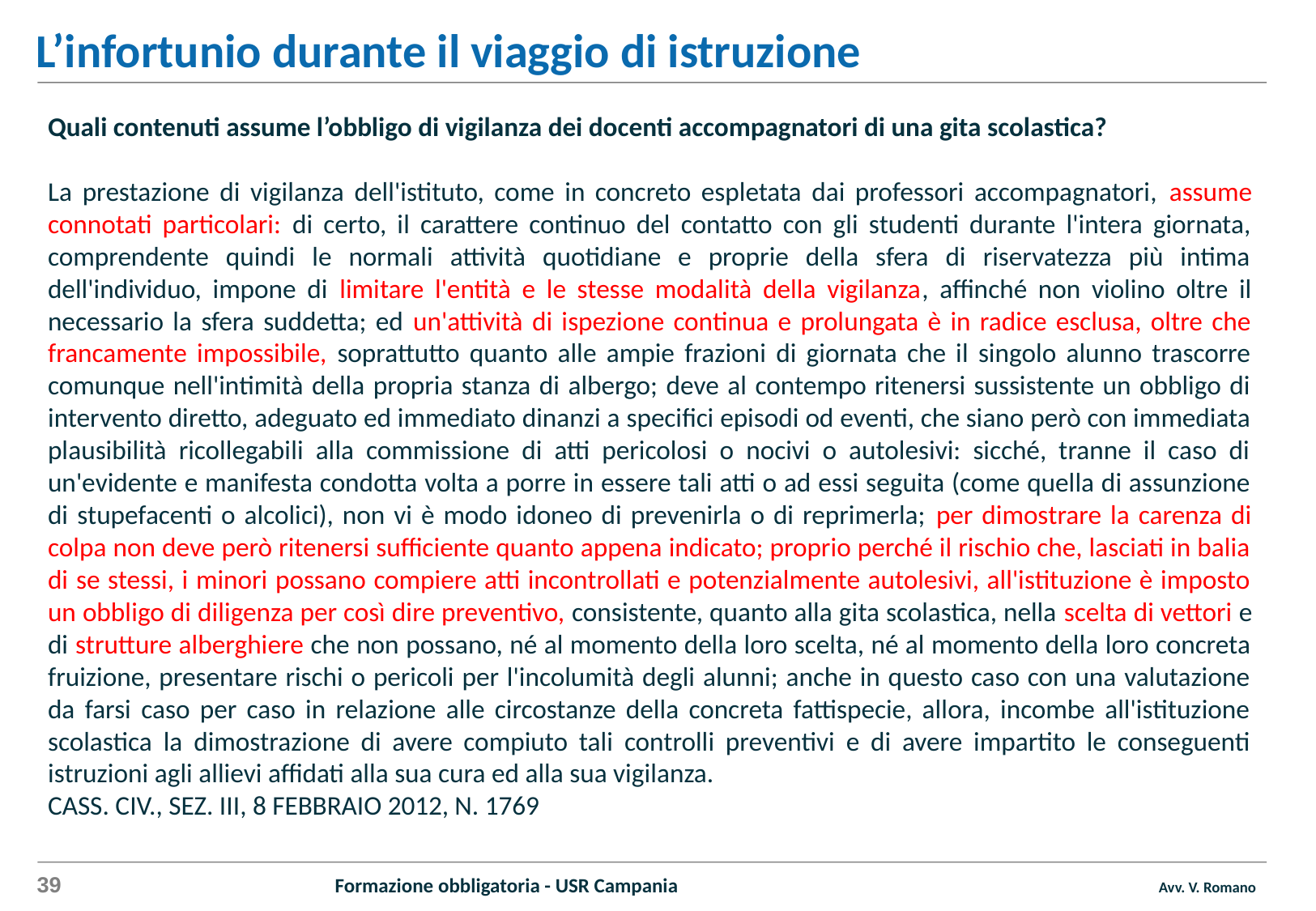

L’infortunio durante il viaggio di istruzione
Quali contenuti assume l’obbligo di vigilanza dei docenti accompagnatori di una gita scolastica?

La prestazione di vigilanza dell'istituto, come in concreto espletata dai professori accompagnatori, assume connotati particolari: di certo, il carattere continuo del contatto con gli studenti durante l'intera giornata, comprendente quindi le normali attività quotidiane e proprie della sfera di riservatezza più intima dell'individuo, impone di limitare l'entità e le stesse modalità della vigilanza, affinché non violino oltre il necessario la sfera suddetta; ed un'attività di ispezione continua e prolungata è in radice esclusa, oltre che francamente impossibile, soprattutto quanto alle ampie frazioni di giornata che il singolo alunno trascorre comunque nell'intimità della propria stanza di albergo; deve al contempo ritenersi sussistente un obbligo di intervento diretto, adeguato ed immediato dinanzi a specifici episodi od eventi, che siano però con immediata plausibilità ricollegabili alla commissione di atti pericolosi o nocivi o autolesivi: sicché, tranne il caso di un'evidente e manifesta condotta volta a porre in essere tali atti o ad essi seguita (come quella di assunzione di stupefacenti o alcolici), non vi è modo idoneo di prevenirla o di reprimerla; per dimostrare la carenza di colpa non deve però ritenersi sufficiente quanto appena indicato; proprio perché il rischio che, lasciati in balia di se stessi, i minori possano compiere atti incontrollati e potenzialmente autolesivi, all'istituzione è imposto un obbligo di diligenza per così dire preventivo, consistente, quanto alla gita scolastica, nella scelta di vettori e di strutture alberghiere che non possano, né al momento della loro scelta, né al momento della loro concreta fruizione, presentare rischi o pericoli per l'incolumità degli alunni; anche in questo caso con una valutazione da farsi caso per caso in relazione alle circostanze della concreta fattispecie, allora, incombe all'istituzione scolastica la dimostrazione di avere compiuto tali controlli preventivi e di avere impartito le conseguenti istruzioni agli allievi affidati alla sua cura ed alla sua vigilanza.
CASS. CIV., SEZ. III, 8 FEBBRAIO 2012, N. 1769